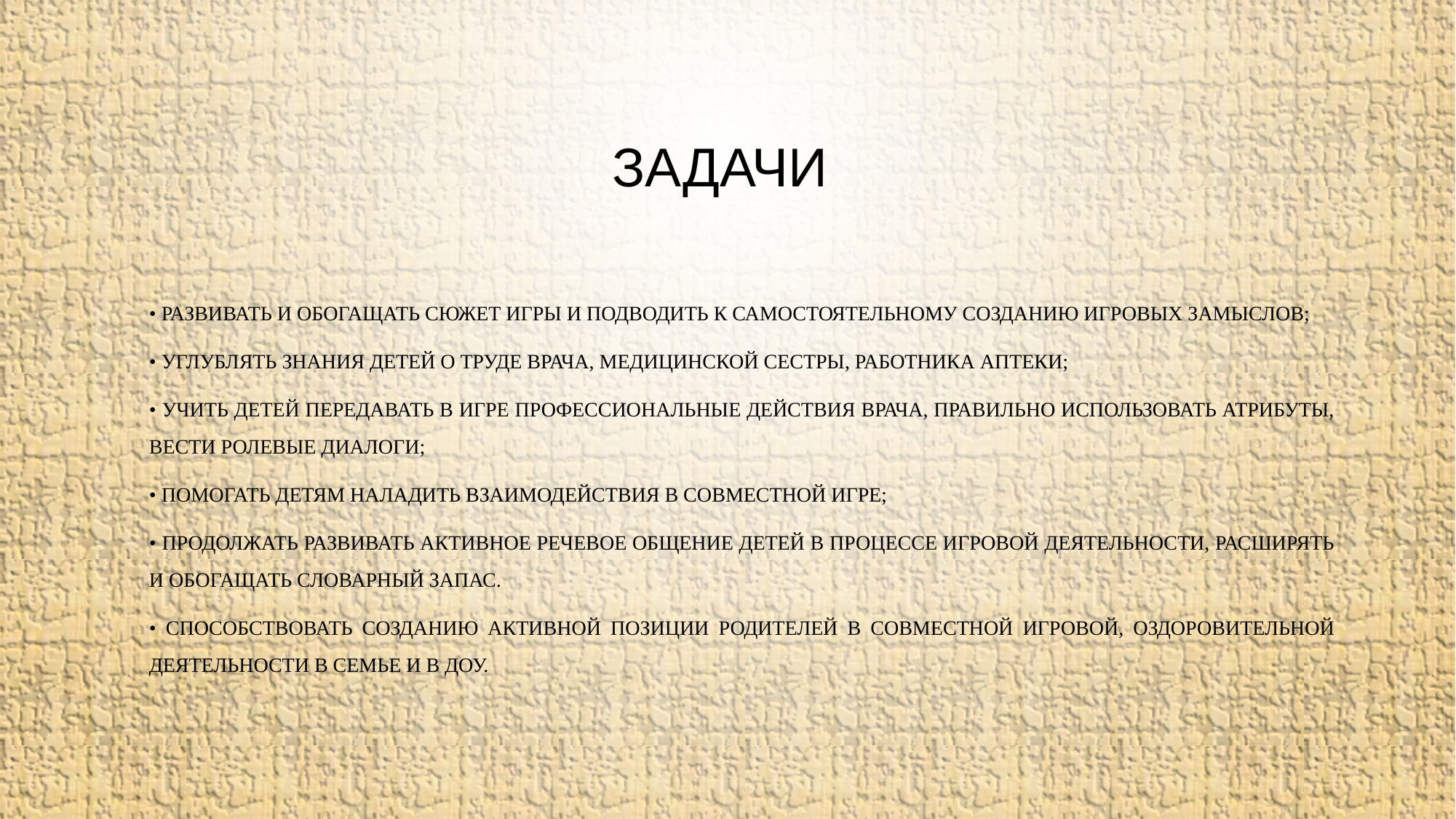

# Задачи
• Развивать и обогащать сюжет игры и подводить к самостоятельному созданию игровых замыслов;
• Углублять знания детей о труде врача, медицинской сестры, работника аптеки;
• Учить детей передавать в игре профессиональные действия врача, правильно использовать атрибуты, вести ролевые диалоги;
• Помогать детям наладить взаимодействия в совместной игре;
• Продолжать развивать активное речевое общение детей в процессе игровой деятельности, расширять и обогащать словарный запас.
• Способствовать созданию активной позиции родителей в совместной игровой, оздоровительной деятельности в семье и в ДОУ.